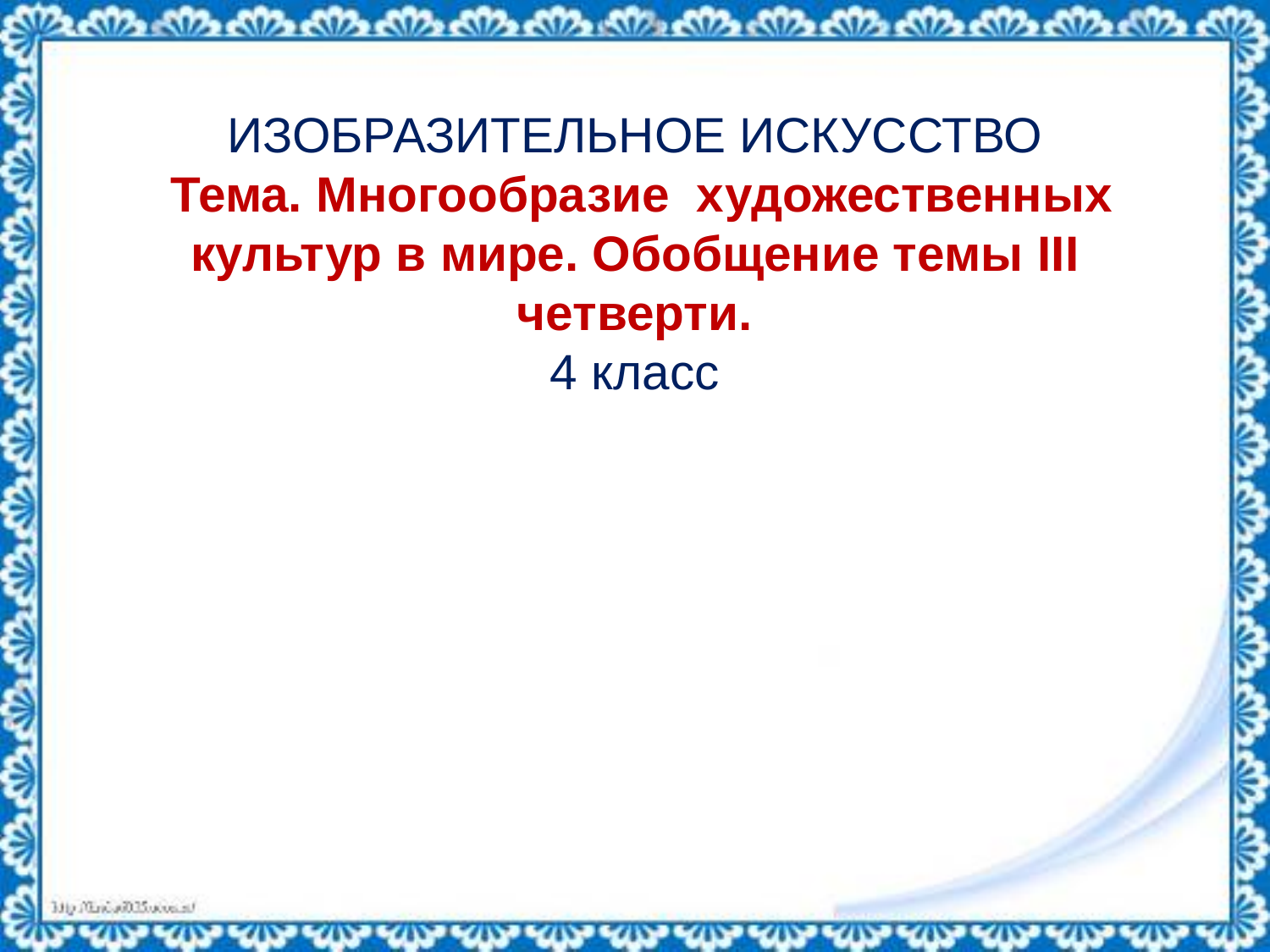

# ИЗОБРАЗИТЕЛЬНОЕ ИСКУССТВО Тема. Многообразие  художественных культур в мире. Обобщение темы III четверти. 4 класс